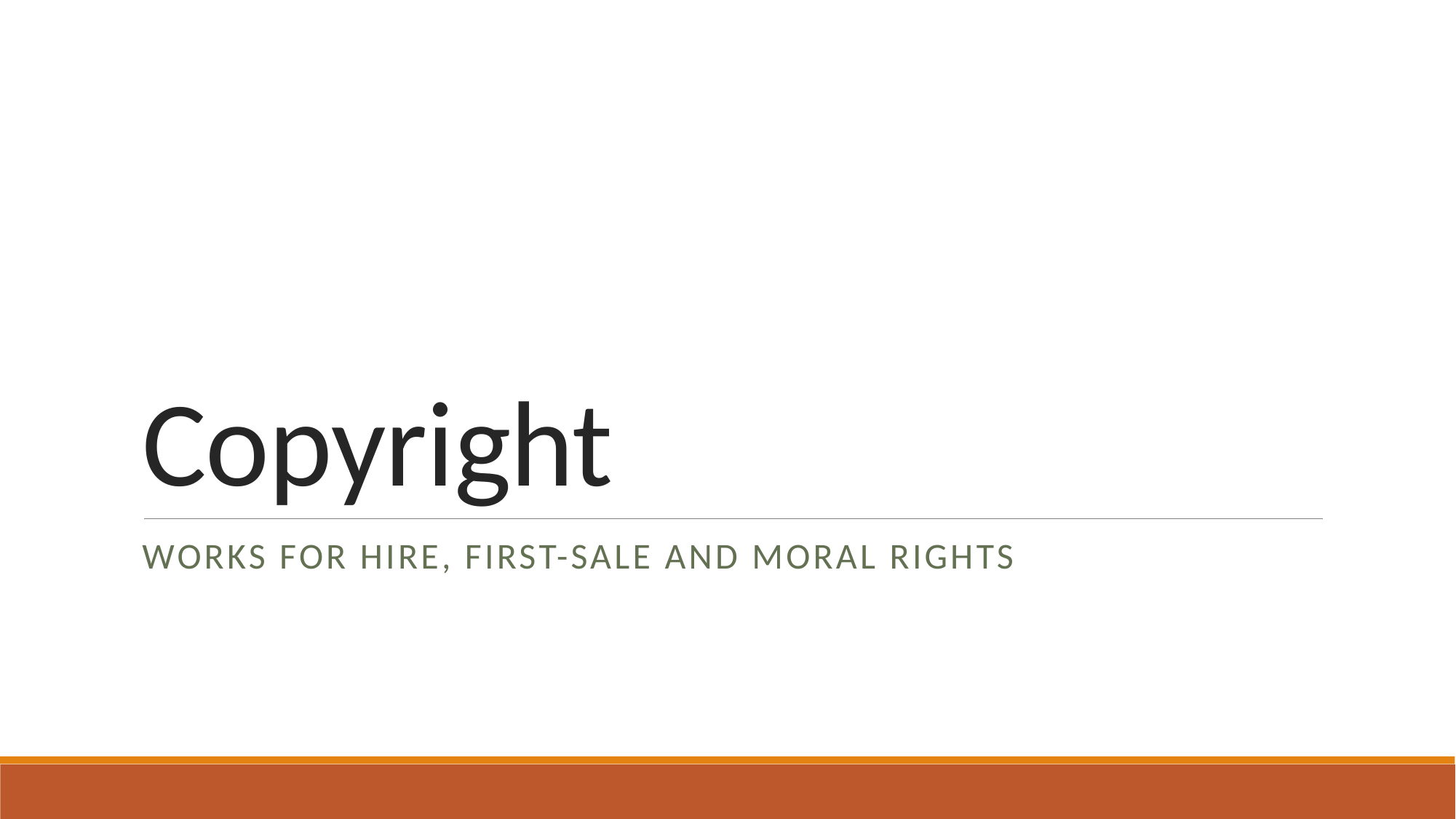

# Copyright
Works for hire, first-sale and moral rights